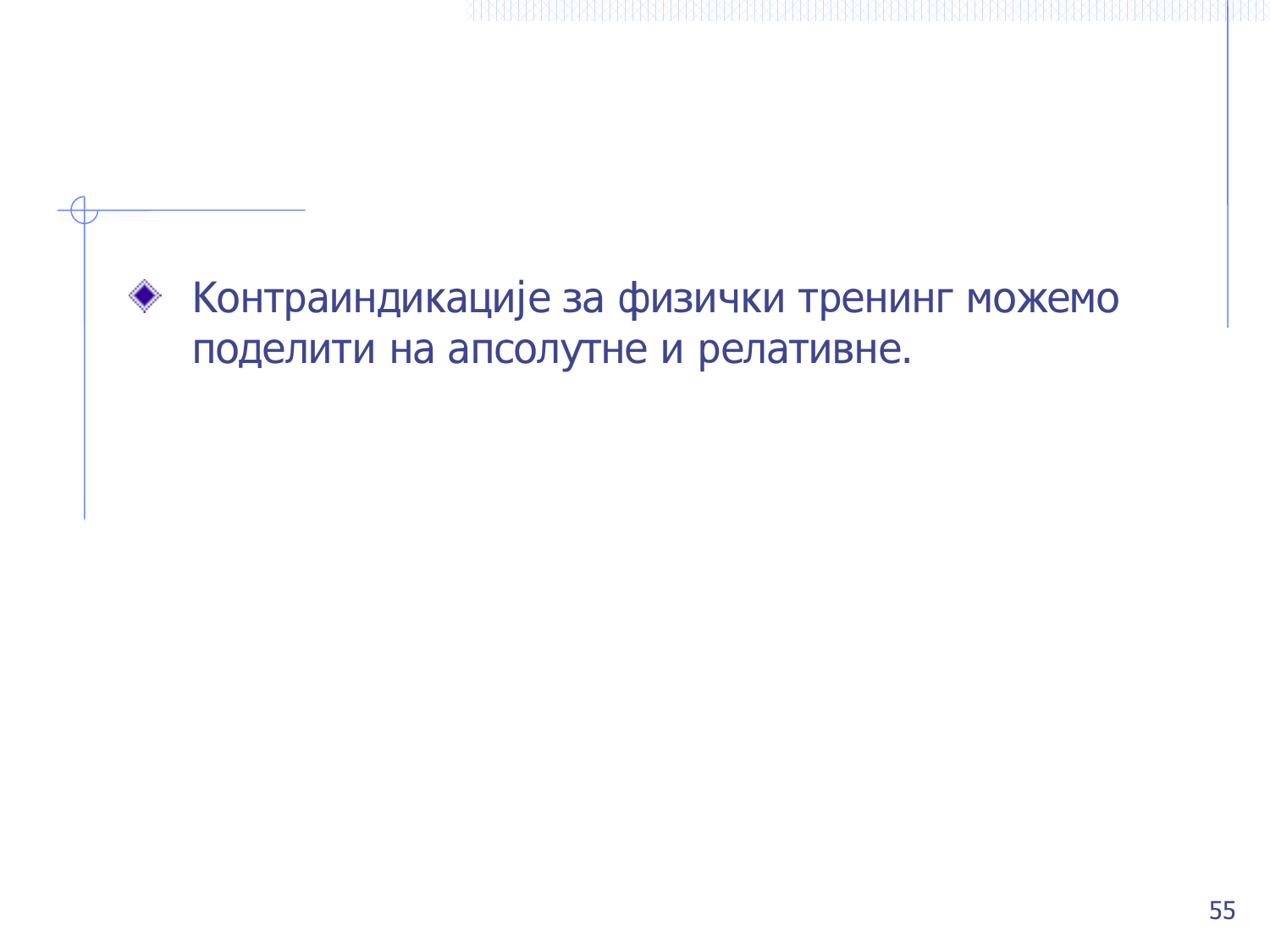

#
Контраиндикације за физички тренинг можемо поделити на апсолутне и релативне.
55